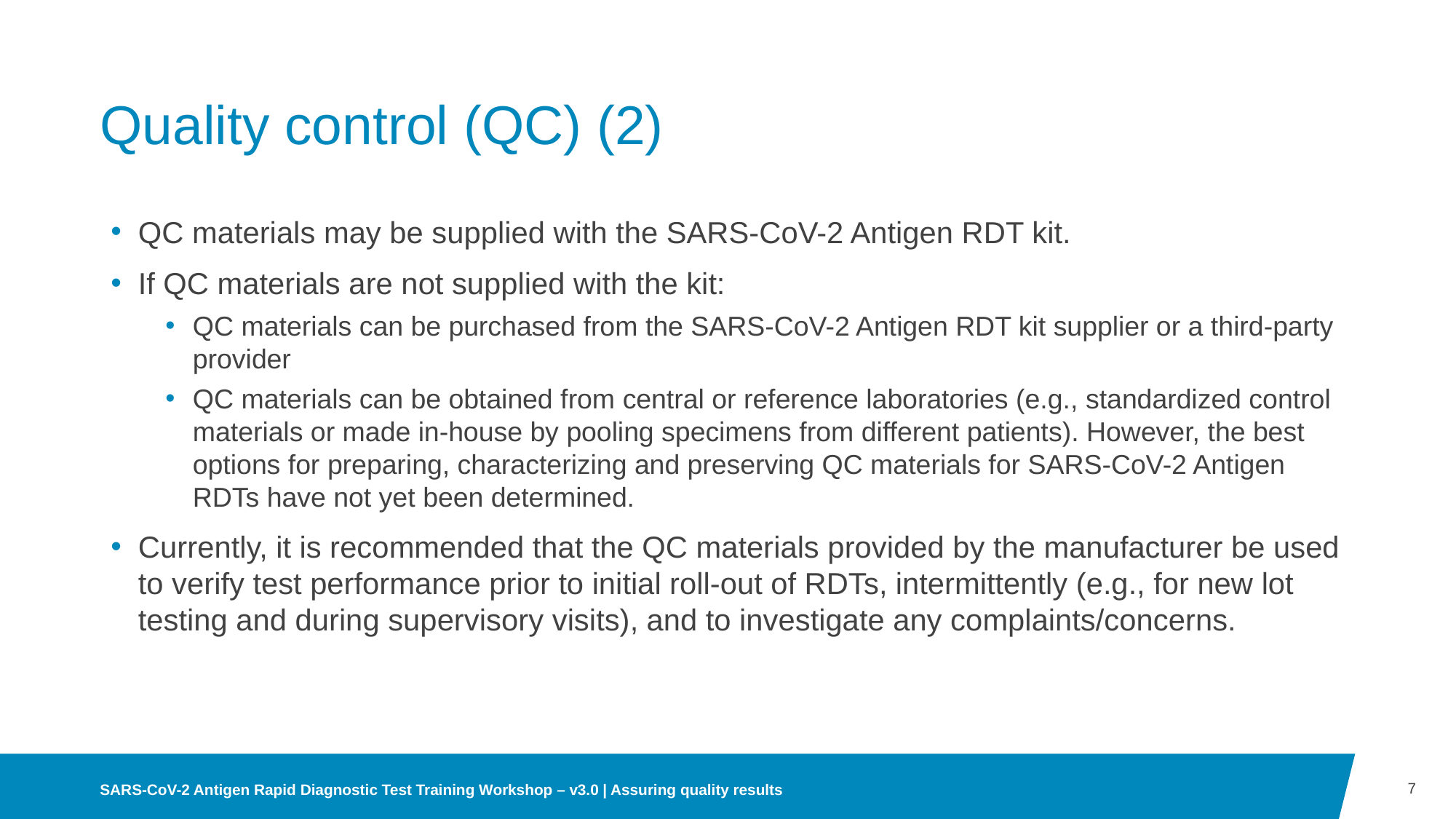

# Quality control (QC) (2)
QC materials may be supplied with the SARS-CoV-2 Antigen RDT kit.
If QC materials are not supplied with the kit:
QC materials can be purchased from the SARS-CoV-2 Antigen RDT kit supplier or a third-party provider
QC materials can be obtained from central or reference laboratories (e.g., standardized control materials or made in-house by pooling specimens from different patients). However, the best options for preparing, characterizing and preserving QC materials for SARS-CoV-2 Antigen RDTs have not yet been determined.
Currently, it is recommended that the QC materials provided by the manufacturer be used to verify test performance prior to initial roll-out of RDTs, intermittently (e.g., for new lot testing and during supervisory visits), and to investigate any complaints/concerns.

7
SARS-CoV-2 Antigen Rapid Diagnostic Test Training Workshop – v3.0 | Assuring quality results